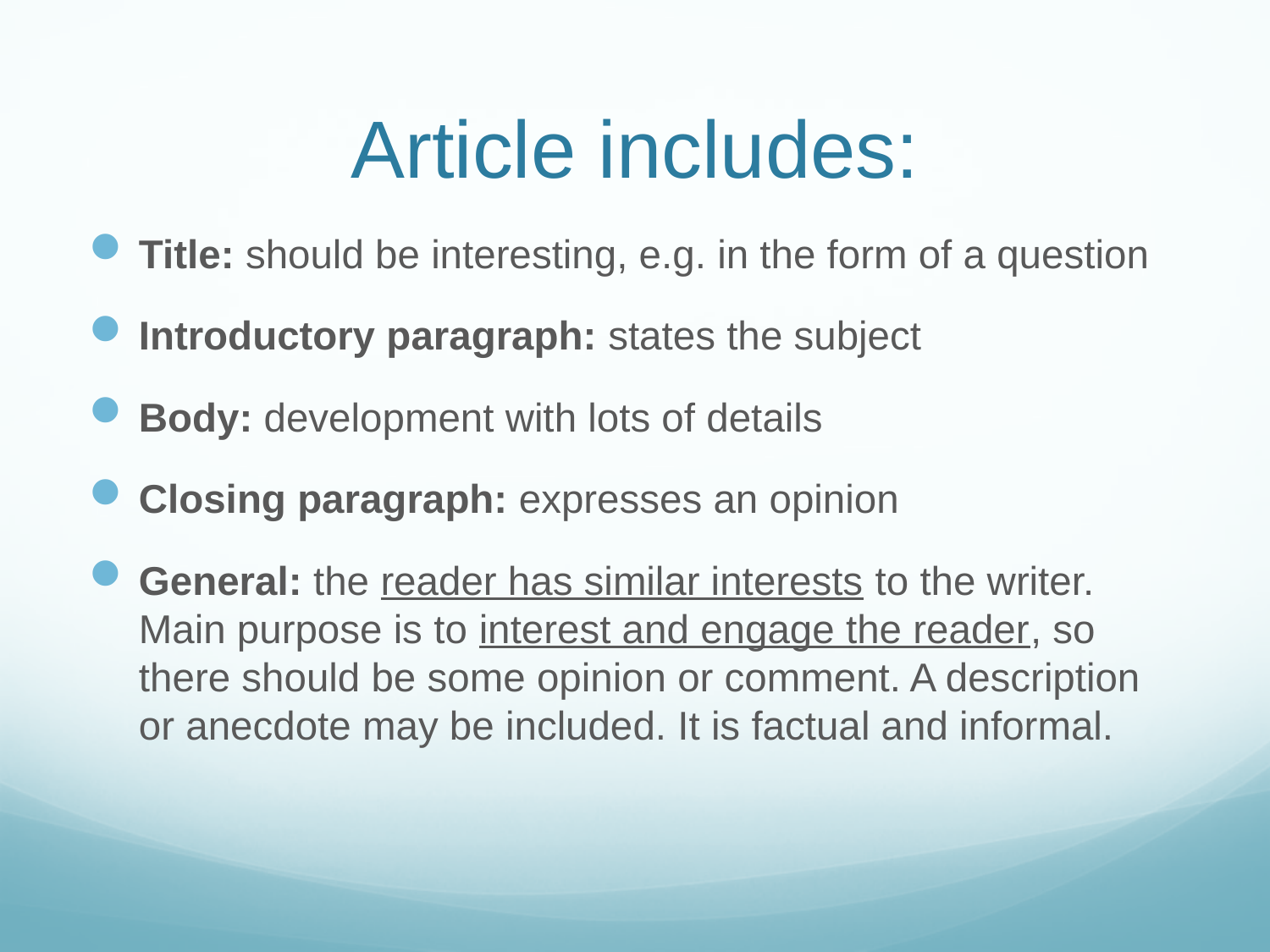

# Article includes:
Title: should be interesting, e.g. in the form of a question
Introductory paragraph: states the subject
Body: development with lots of details
Closing paragraph: expresses an opinion
General: the reader has similar interests to the writer. Main purpose is to interest and engage the reader, so there should be some opinion or comment. A description or anecdote may be included. It is factual and informal.